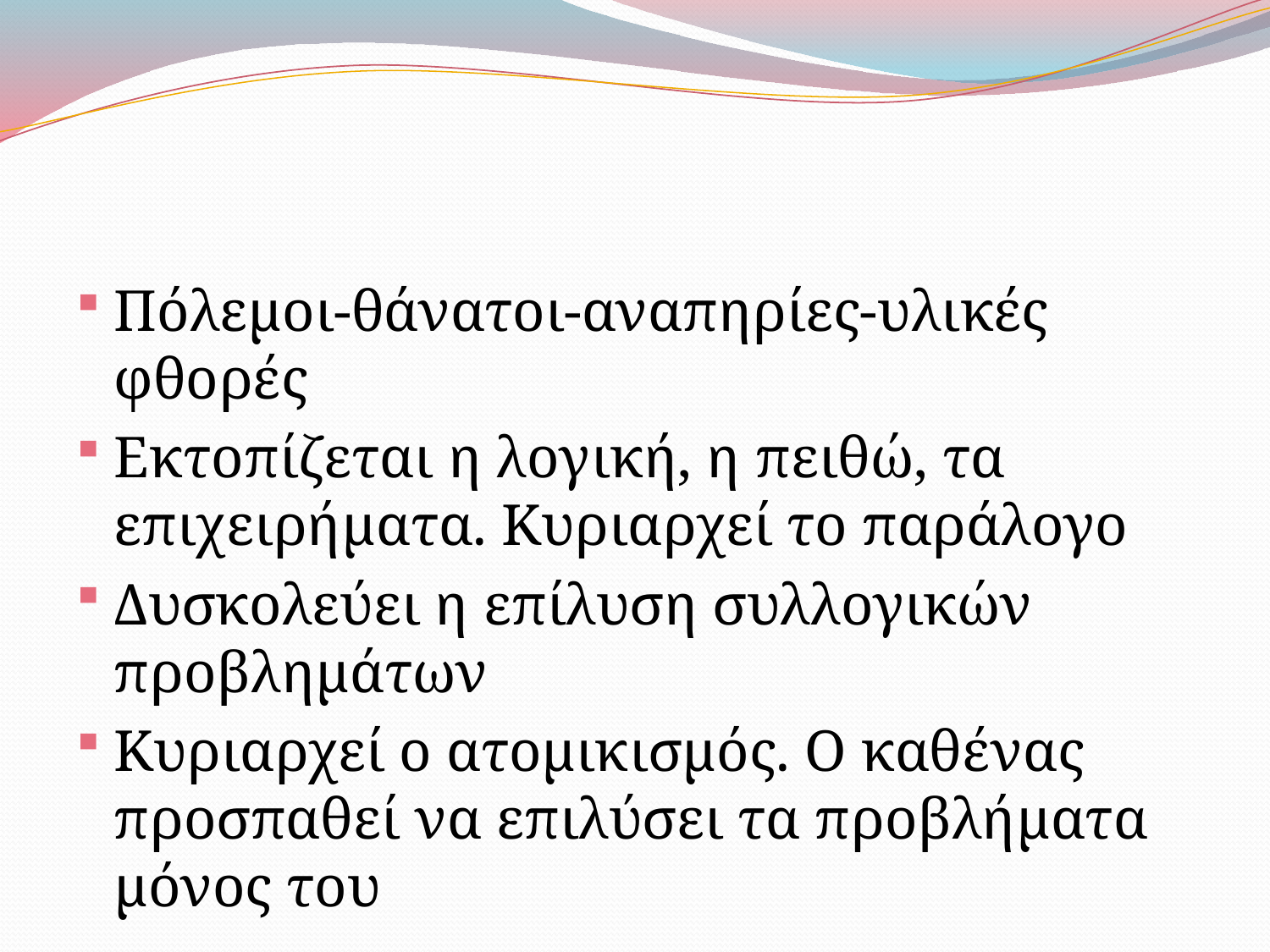

Πόλεμοι-θάνατοι-αναπηρίες-υλικές φθορές
Εκτοπίζεται η λογική, η πειθώ, τα επιχειρήματα. Κυριαρχεί το παράλογο
Δυσκολεύει η επίλυση συλλογικών προβλημάτων
Κυριαρχεί ο ατομικισμός. Ο καθένας προσπαθεί να επιλύσει τα προβλήματα μόνος του